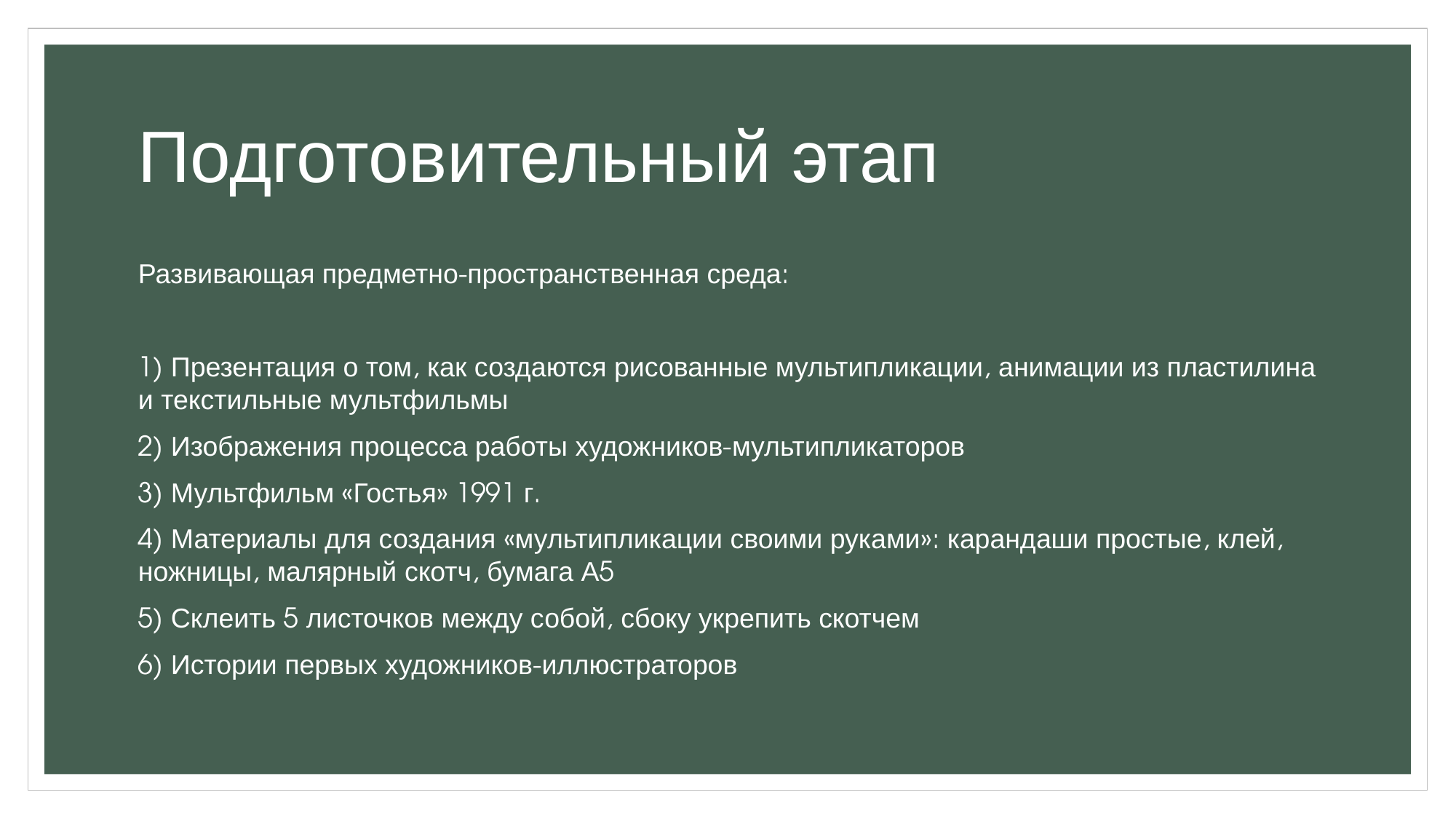

# Подготовительный этап
Развивающая предметно-пространственная среда:

1) Презентация о том, как создаются рисованные мультипликации, анимации из пластилина и текстильные мультфильмы
2) Изображения процесса работы художников-мультипликаторов
3) Мультфильм «Гостья» 1991 г.
4) Материалы для создания «мультипликации своими руками»: карандаши простые, клей, ножницы, малярный скотч, бумага А5
5) Склеить 5 листочков между собой, сбоку укрепить скотчем
6) Истории первых художников-иллюстраторов